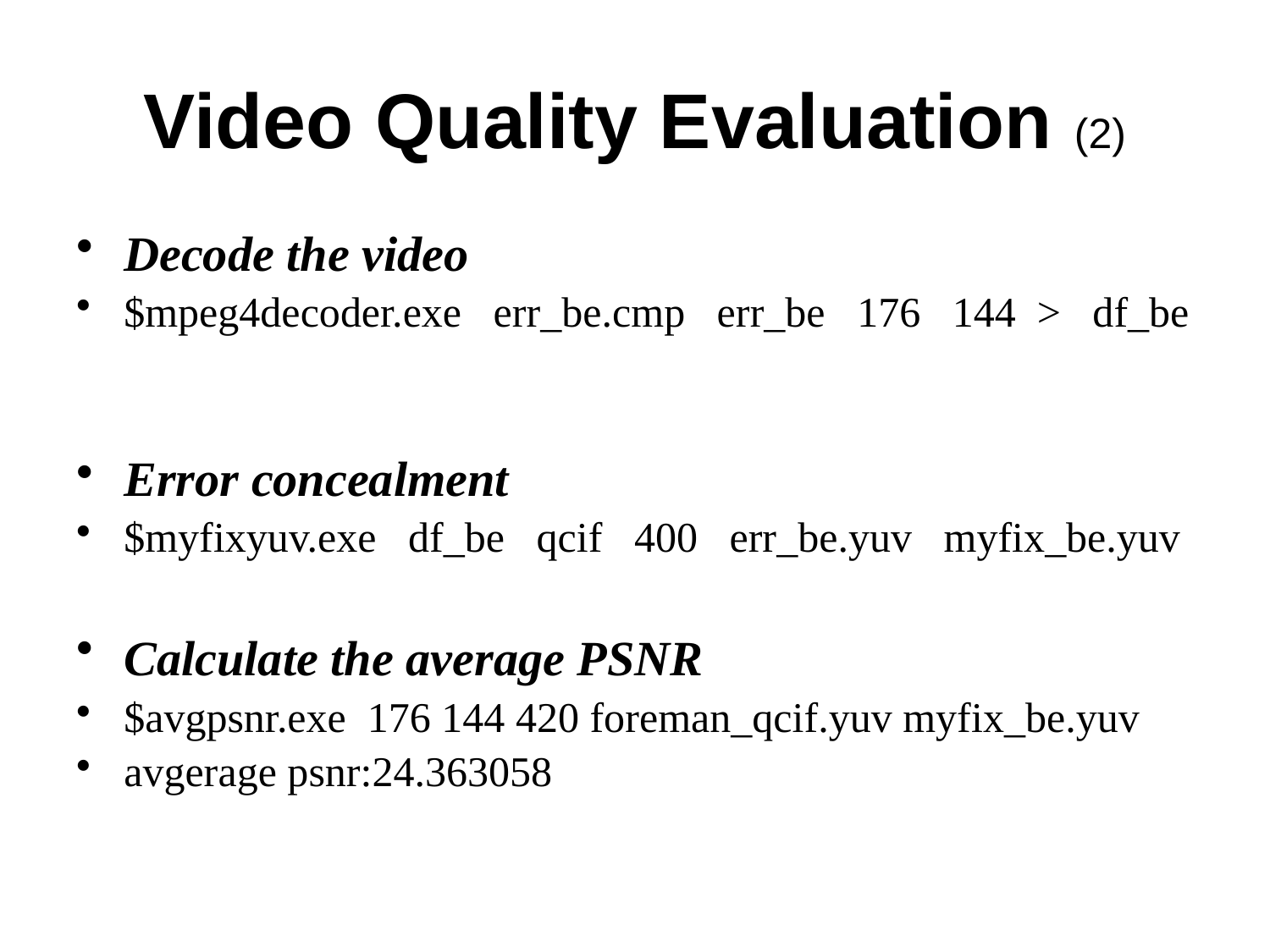

# Video Quality Evaluation (2)
Decode the video
$mpeg4decoder.exe   err_be.cmp   err_be   176   144  >   df_be

Error concealment
$myfixyuv.exe   df_be   qcif   400   err_be.yuv   myfix_be.yuv

Calculate the average PSNR
$avgpsnr.exe  176 144 420 foreman_qcif.yuv myfix_be.yuv
avgerage psnr:24.363058